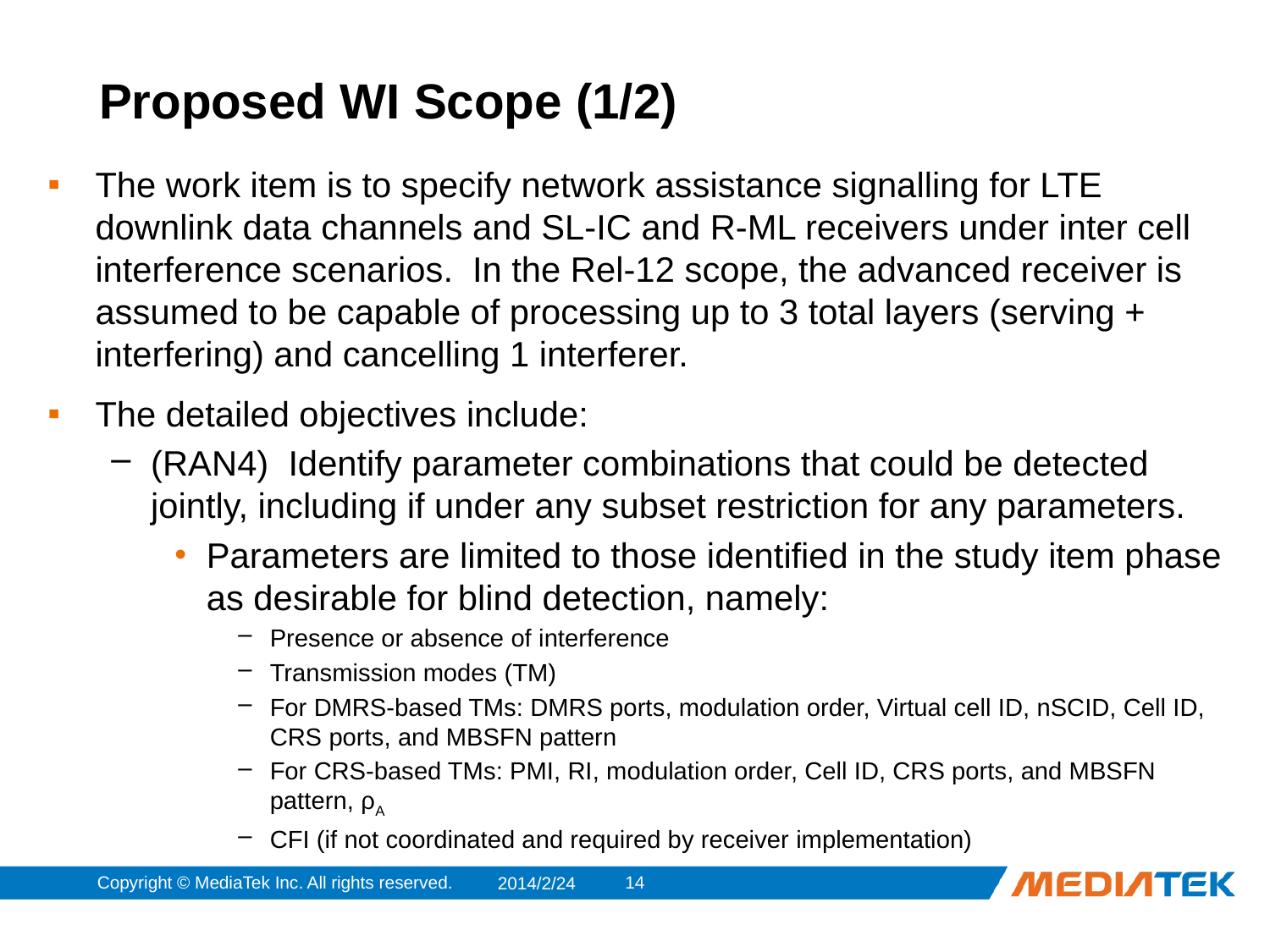

# Proposed WI Scope (1/2)
The work item is to specify network assistance signalling for LTE downlink data channels and SL-IC and R-ML receivers under inter cell interference scenarios.  In the Rel-12 scope, the advanced receiver is assumed to be capable of processing up to 3 total layers (serving + interfering) and cancelling 1 interferer.
The detailed objectives include:
(RAN4)  Identify parameter combinations that could be detected jointly, including if under any subset restriction for any parameters.
Parameters are limited to those identified in the study item phase as desirable for blind detection, namely:
Presence or absence of interference
Transmission modes (TM)
For DMRS-based TMs: DMRS ports, modulation order, Virtual cell ID, nSCID, Cell ID, CRS ports, and MBSFN pattern
For CRS-based TMs: PMI, RI, modulation order, Cell ID, CRS ports, and MBSFN pattern, ρA
CFI (if not coordinated and required by receiver implementation)

Copyright © MediaTek Inc. All rights reserved.
14
2014/2/24